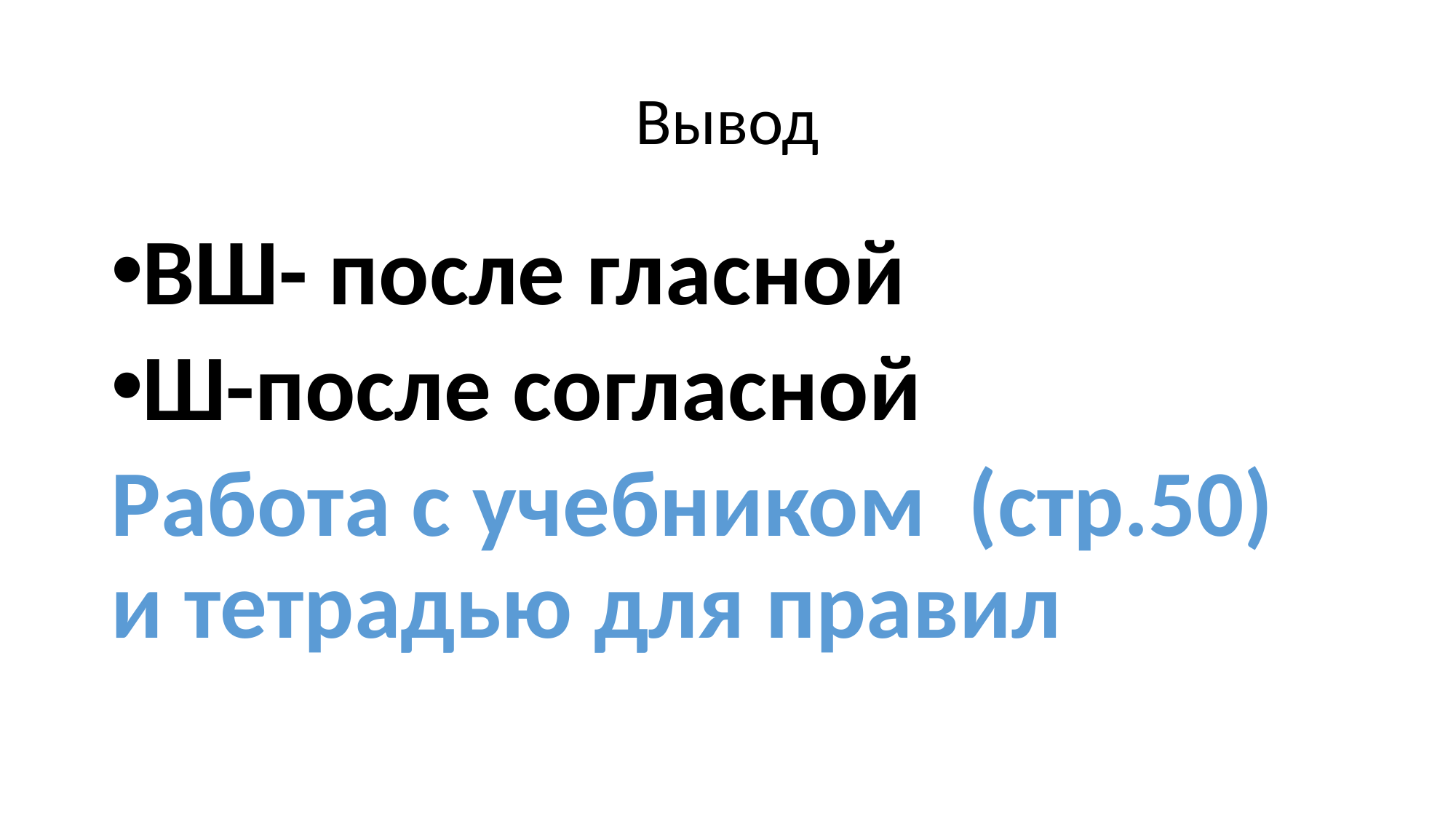

# Вывод
ВШ- после гласной
Ш-после согласной
Работа с учебником  (стр.50) и тетрадью для правил